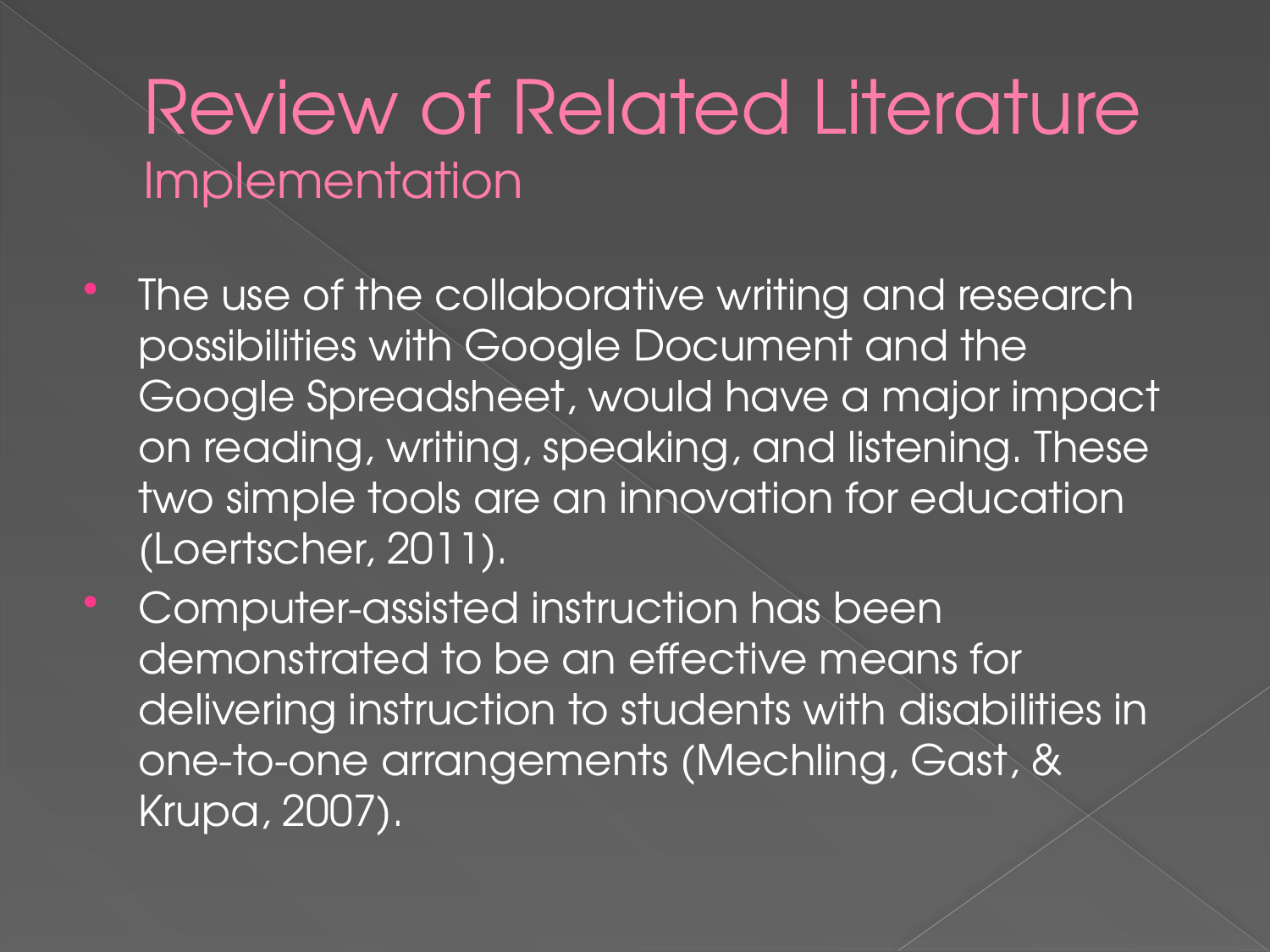

# Review of Related Literature Implementation
The use of the collaborative writing and research possibilities with Google Document and the Google Spreadsheet, would have a major impact on reading, writing, speaking, and listening. These two simple tools are an innovation for education (Loertscher, 2011).
Computer-assisted instruction has been demonstrated to be an effective means for delivering instruction to students with disabilities in one-to-one arrangements (Mechling, Gast, & Krupa, 2007).